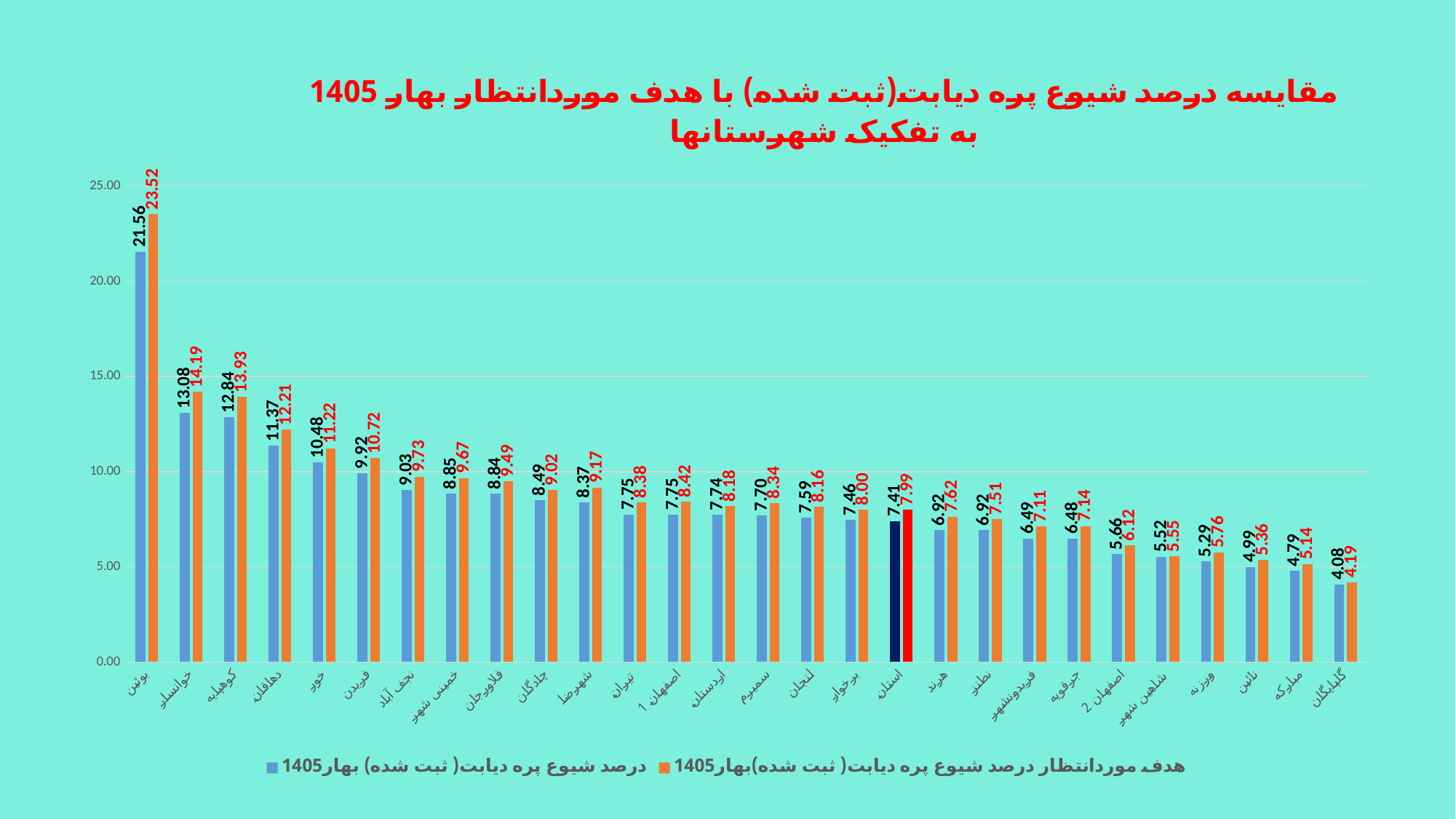

### Chart: مقایسه درصد شیوع پره دیابت(ثبت شده) با هدف موردانتظار بهار 1405 به تفکیک شهرستانها

| Category | درصد شیوع پره دیابت( ثبت شده) بهار1405 | هدف موردانتظار درصد شیوع پره دیابت( ثبت شده)بهار1405  |
|---|---|---|
| بوئین | 21.558836300477637 | 23.518806273598607 |
| خوانسار | 13.078176811105491 | 14.194786569934198 |
| کوهپایه | 12.844036697247708 | 13.92696720644479 |
| دهاقان | 11.370292349586395 | 12.20799876466955 |
| خور | 10.483001861467619 | 11.22194954353588 |
| فریدن | 9.916265576580734 | 10.718359130061714 |
| نجف آباد | 9.026497251851369 | 9.72940437746681 |
| خمینی شهر | 8.85031760547715 | 9.666981091094133 |
| فلاورجان | 8.836095591342316 | 9.489739164436294 |
| چادگان | 8.491893864359067 | 9.022021943573668 |
| شهرضا | 8.373412558292442 | 9.166689062080085 |
| تیران  | 7.753499664238856 | 8.38482796201152 |
| اصفهان 1 | 7.749128146412987 | 8.423151501199719 |
| اردستان | 7.7369439071566735 | 8.182864760058168 |
| سمیرم | 7.700696919721232 | 8.344492584126307 |
| لنجان | 7.5865727790103215 | 8.15722764588418 |
| برخوار | 7.460895840739425 | 8.003257036992768 |
| استان | 7.409255828333632 | 7.9918872516783415 |
| هرند | 6.919199633419887 | 7.624320183837611 |
| نطنز | 6.917836576461289 | 7.505112087246288 |
| فریدونشهر | 6.494218500797448 | 7.114298565645459 |
| جرقویه | 6.4761012183692594 | 7.142759723463294 |
| اصفهان 2 | 5.659113522076385 | 6.123697710347014 |
| شاهین شهر  | 5.522687369463375 | 5.547661099056365 |
| ورزنه | 5.286255735088769 | 5.755440241044527 |
| نائین | 4.992033988316516 | 5.3568727272727275 |
| مبارکه | 4.790613493103663 | 5.142413962697201 |
| گلپایگان | 4.078349893600978 | 4.185007074518259 |